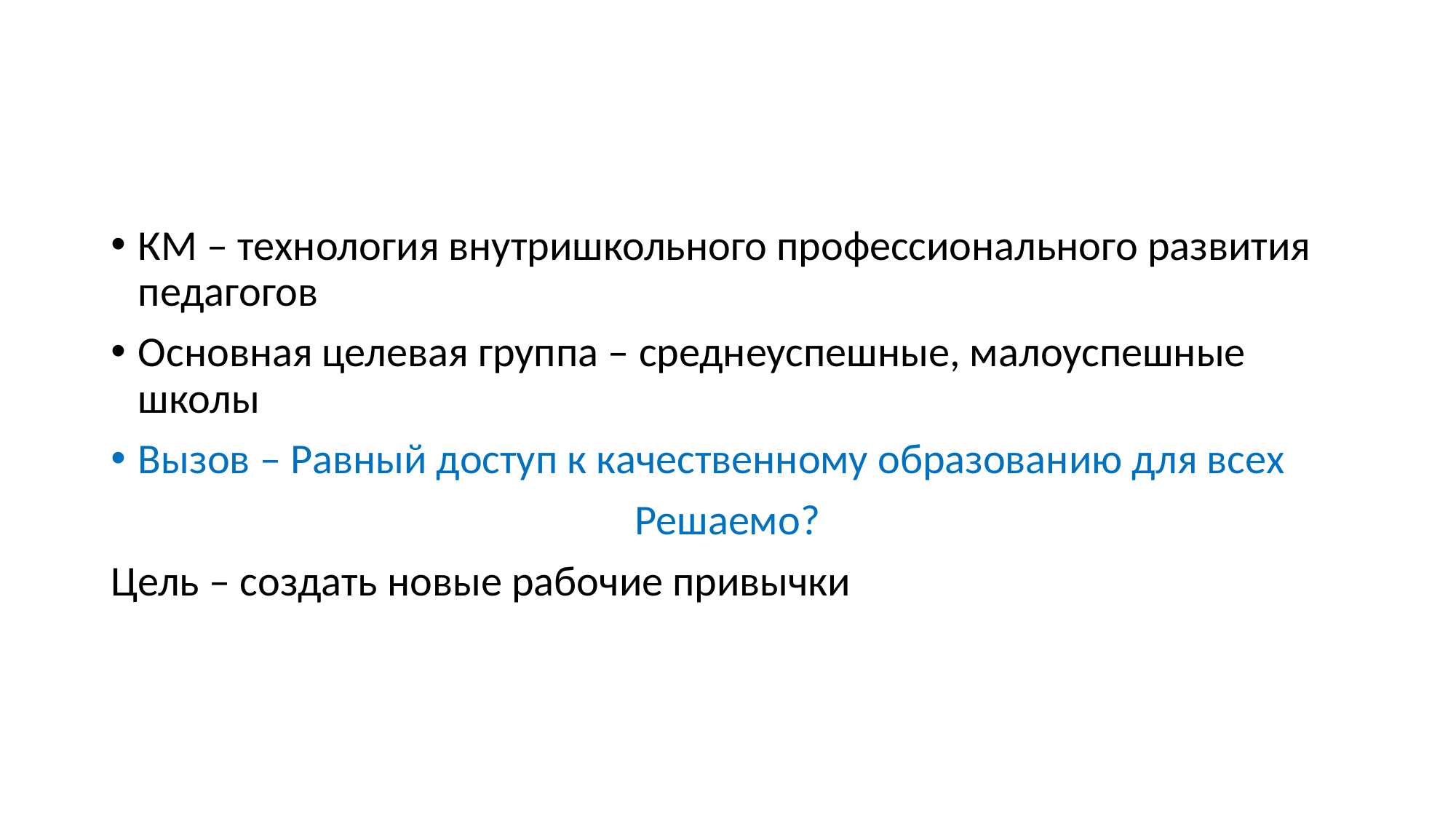

#
КМ – технология внутришкольного профессионального развития педагогов
Основная целевая группа – среднеуспешные, малоуспешные школы
Вызов – Равный доступ к качественному образованию для всех
Решаемо?
Цель – создать новые рабочие привычки